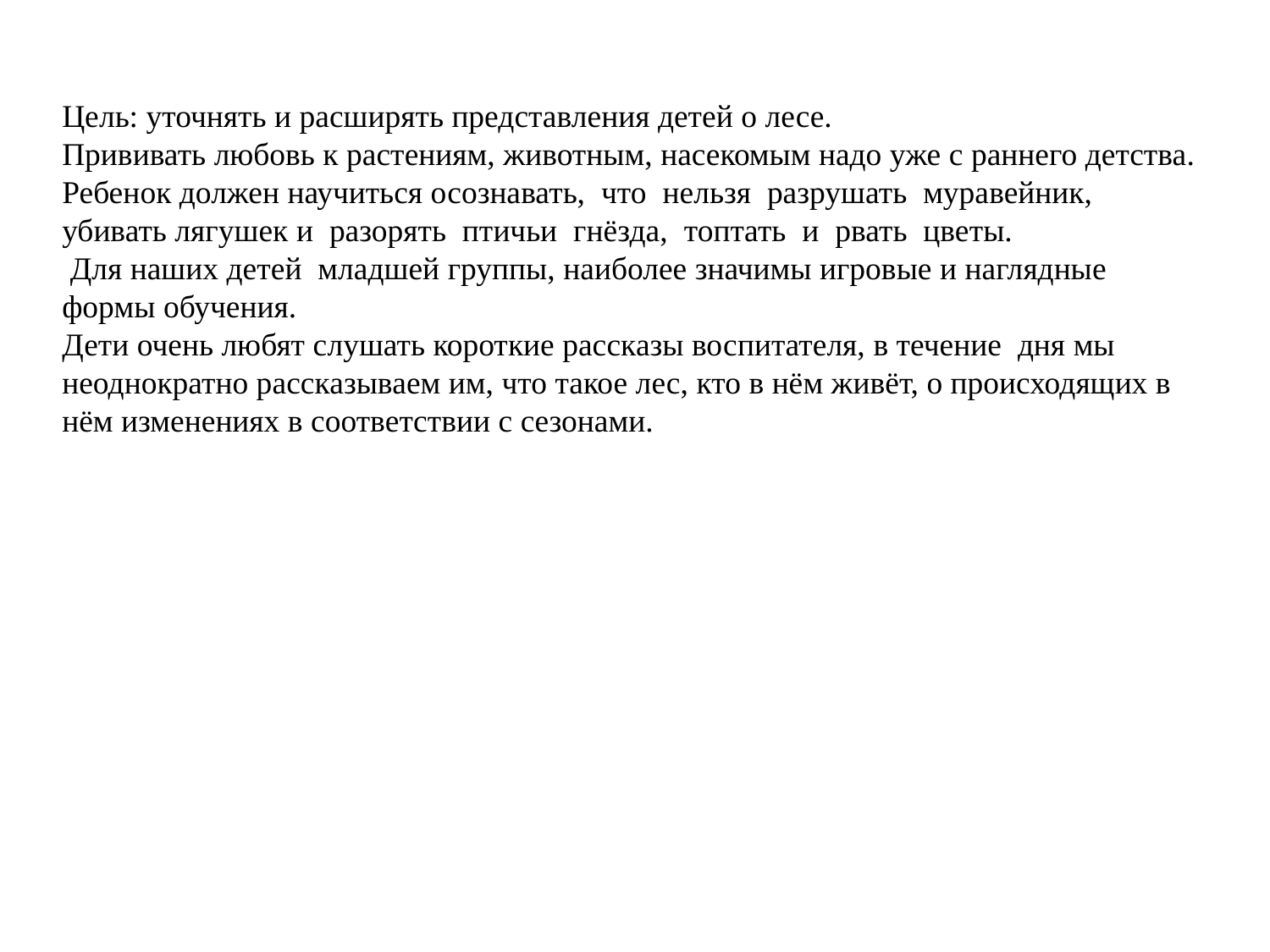

Цель: уточнять и расширять представления детей о лесе.
Прививать любовь к растениям, животным, насекомым надо уже с раннего детства. Ребенок должен научиться осознавать,  что  нельзя  разрушать  муравейник, убивать лягушек и  разорять  птичьи  гнёзда,  топтать  и  рвать  цветы.
 Для наших детей  младшей группы, наиболее значимы игровые и наглядные формы обучения.
Дети очень любят слушать короткие рассказы воспитателя, в течение  дня мы неоднократно рассказываем им, что такое лес, кто в нём живёт, о происходящих в нём изменениях в соответствии с сезонами.